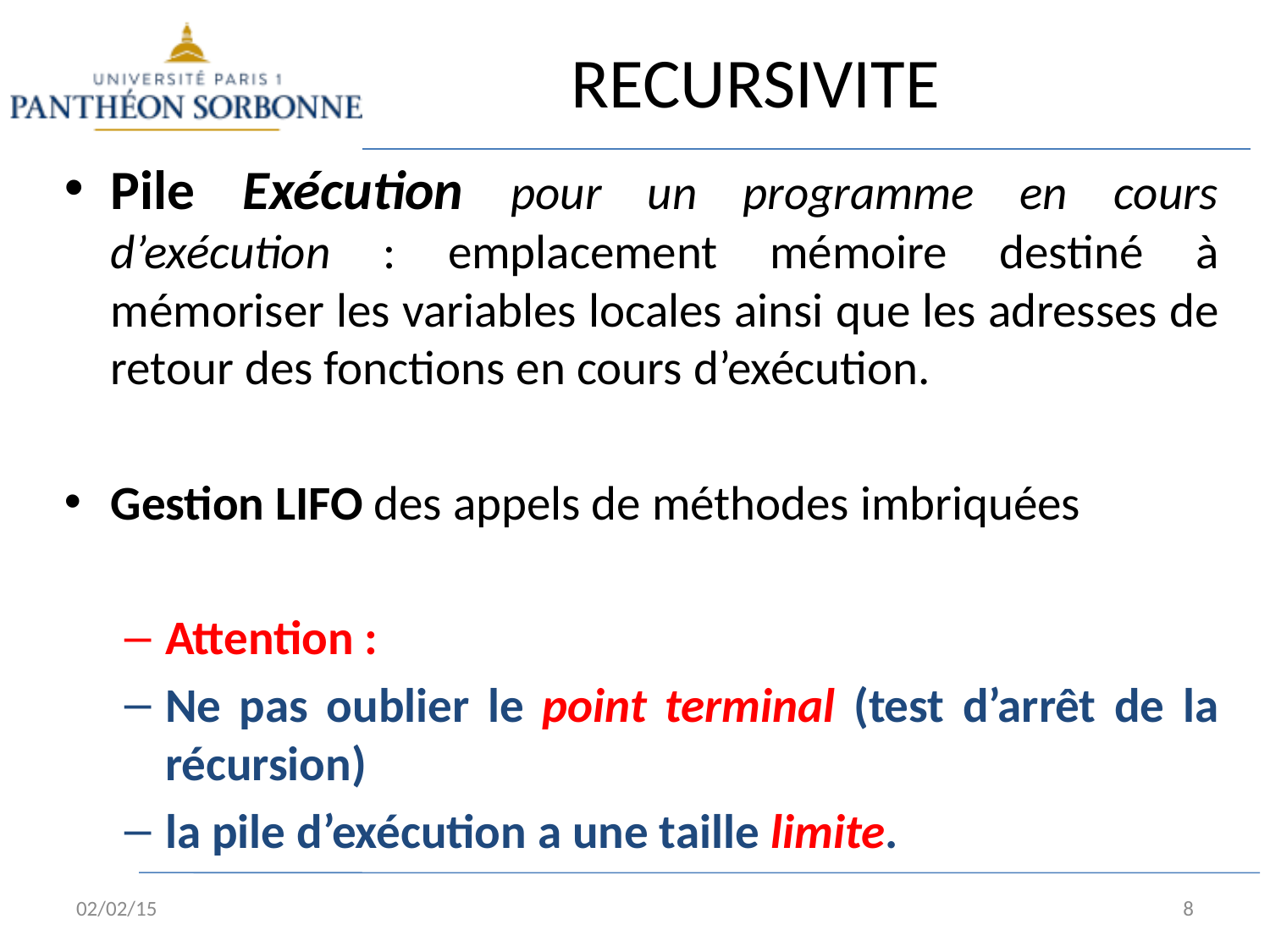

# RECURSIVITE
Pile Exécution pour un programme en cours d’exécution : emplacement mémoire destiné à mémoriser les variables locales ainsi que les adresses de retour des fonctions en cours d’exécution.

Gestion LIFO des appels de méthodes imbriquées

Attention :
Ne pas oublier le point terminal (test d’arrêt de la récursion)
la pile d’exécution a une taille limite.

02/02/15
8